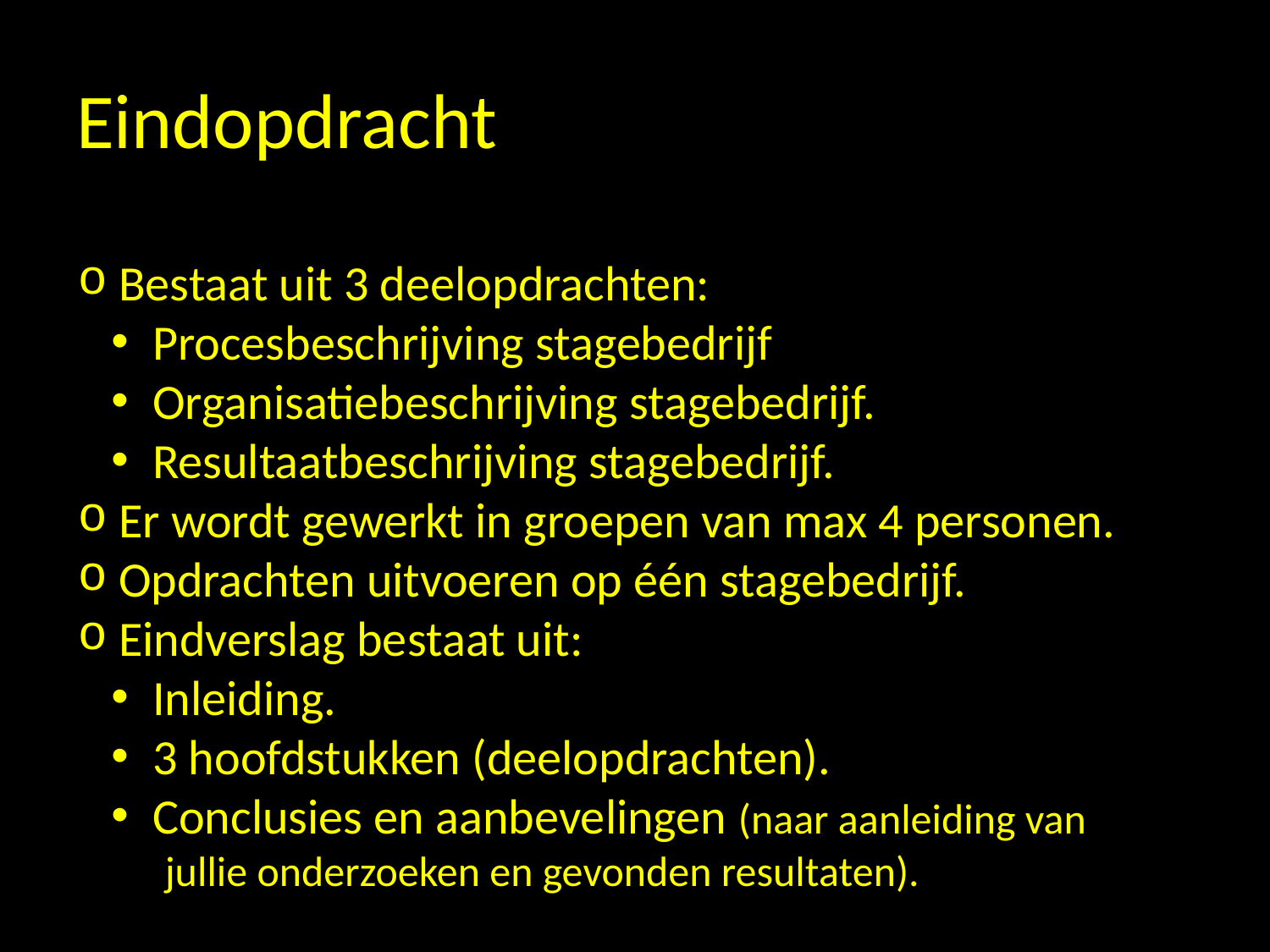

# Eindopdracht
 Bestaat uit 3 deelopdrachten:
 Procesbeschrijving stagebedrijf
 Organisatiebeschrijving stagebedrijf.
 Resultaatbeschrijving stagebedrijf.
 Er wordt gewerkt in groepen van max 4 personen.
 Opdrachten uitvoeren op één stagebedrijf.
 Eindverslag bestaat uit:
 Inleiding.
 3 hoofdstukken (deelopdrachten).
 Conclusies en aanbevelingen (naar aanleiding van
	jullie onderzoeken en gevonden resultaten).